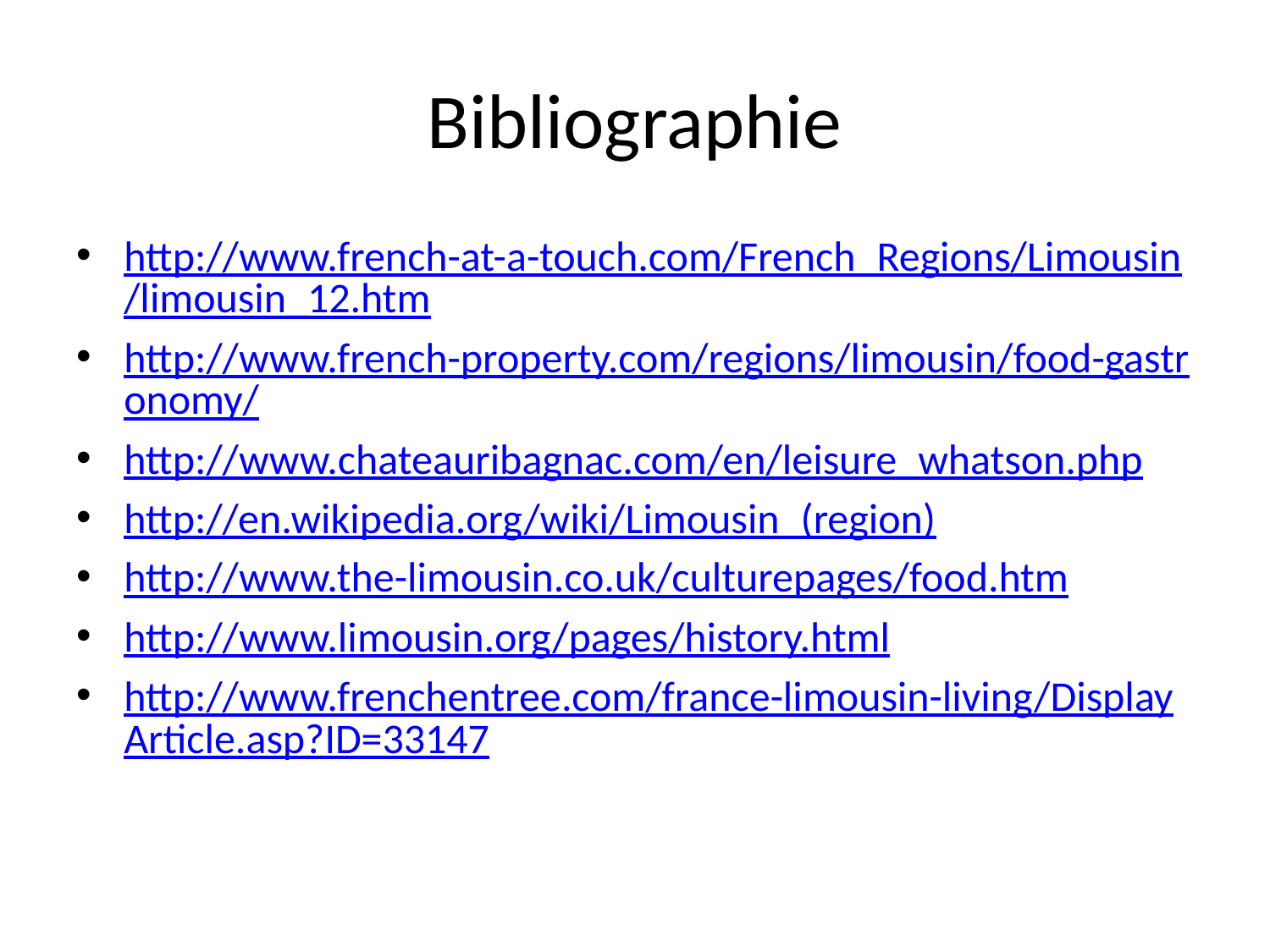

# Bibliographie
http://www.french-at-a-touch.com/French_Regions/Limousin/limousin_12.htm
http://www.french-property.com/regions/limousin/food-gastronomy/
http://www.chateauribagnac.com/en/leisure_whatson.php
http://en.wikipedia.org/wiki/Limousin_(region)
http://www.the-limousin.co.uk/culturepages/food.htm
http://www.limousin.org/pages/history.html
http://www.frenchentree.com/france-limousin-living/DisplayArticle.asp?ID=33147